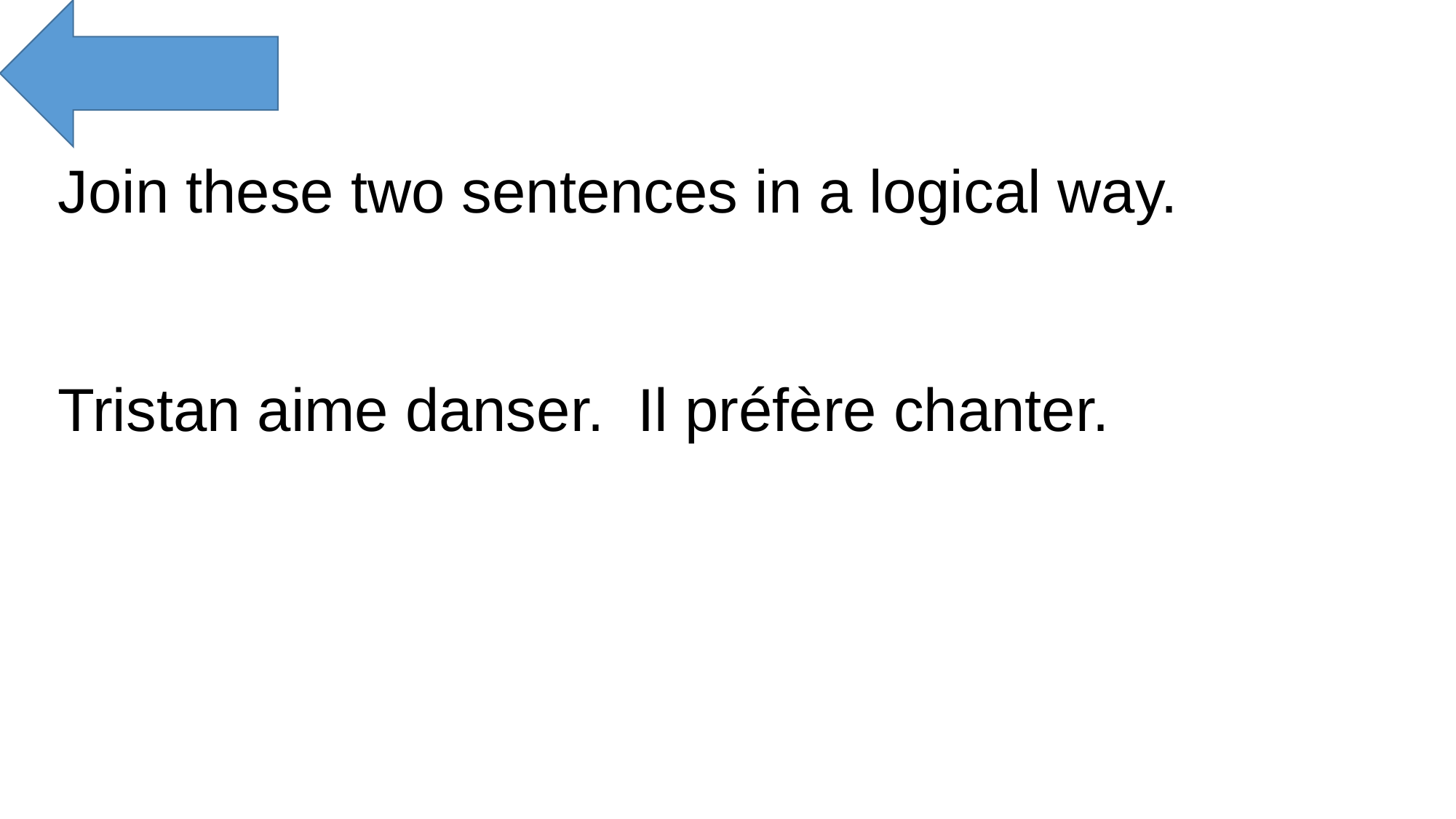

Join these two sentences in a logical way.

Tristan aime danser.  Il préfère chanter.